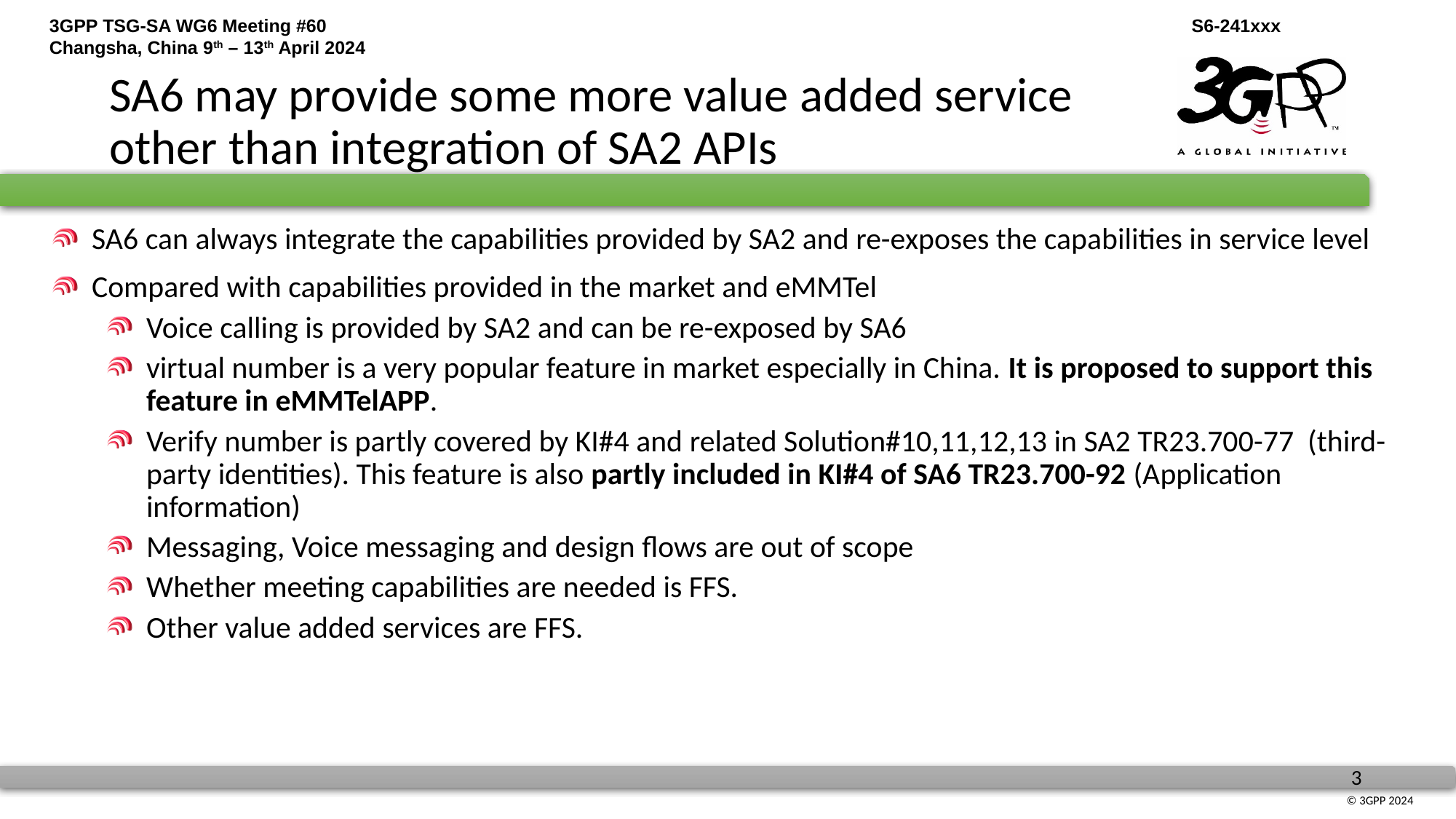

# SA6 may provide some more value added service other than integration of SA2 APIs
SA6 can always integrate the capabilities provided by SA2 and re-exposes the capabilities in service level
Compared with capabilities provided in the market and eMMTel
Voice calling is provided by SA2 and can be re-exposed by SA6
virtual number is a very popular feature in market especially in China. It is proposed to support this feature in eMMTelAPP.
Verify number is partly covered by KI#4 and related Solution#10,11,12,13 in SA2 TR23.700-77  (third-party identities). This feature is also partly included in KI#4 of SA6 TR23.700-92 (Application information)
Messaging, Voice messaging and design flows are out of scope
Whether meeting capabilities are needed is FFS.
Other value added services are FFS.